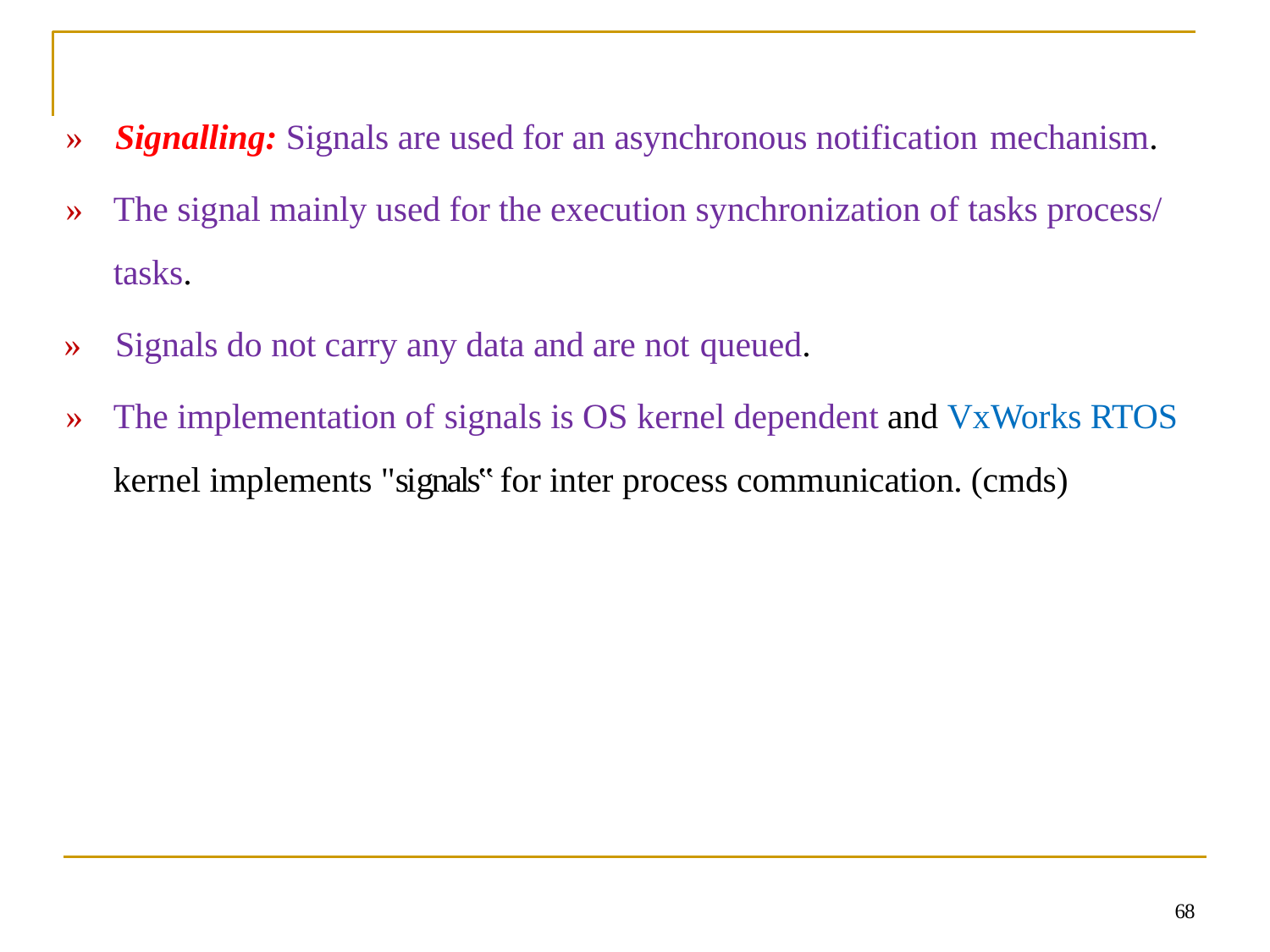

»	Signalling: Signals are used for an asynchronous notification mechanism.
»	The signal mainly used for the execution synchronization of tasks process/  tasks.
»	Signals do not carry any data and are not queued.
»	The implementation of signals is OS kernel dependent and VxWorks RTOS  kernel implements "signals‟ for inter process communication. (cmds)
68